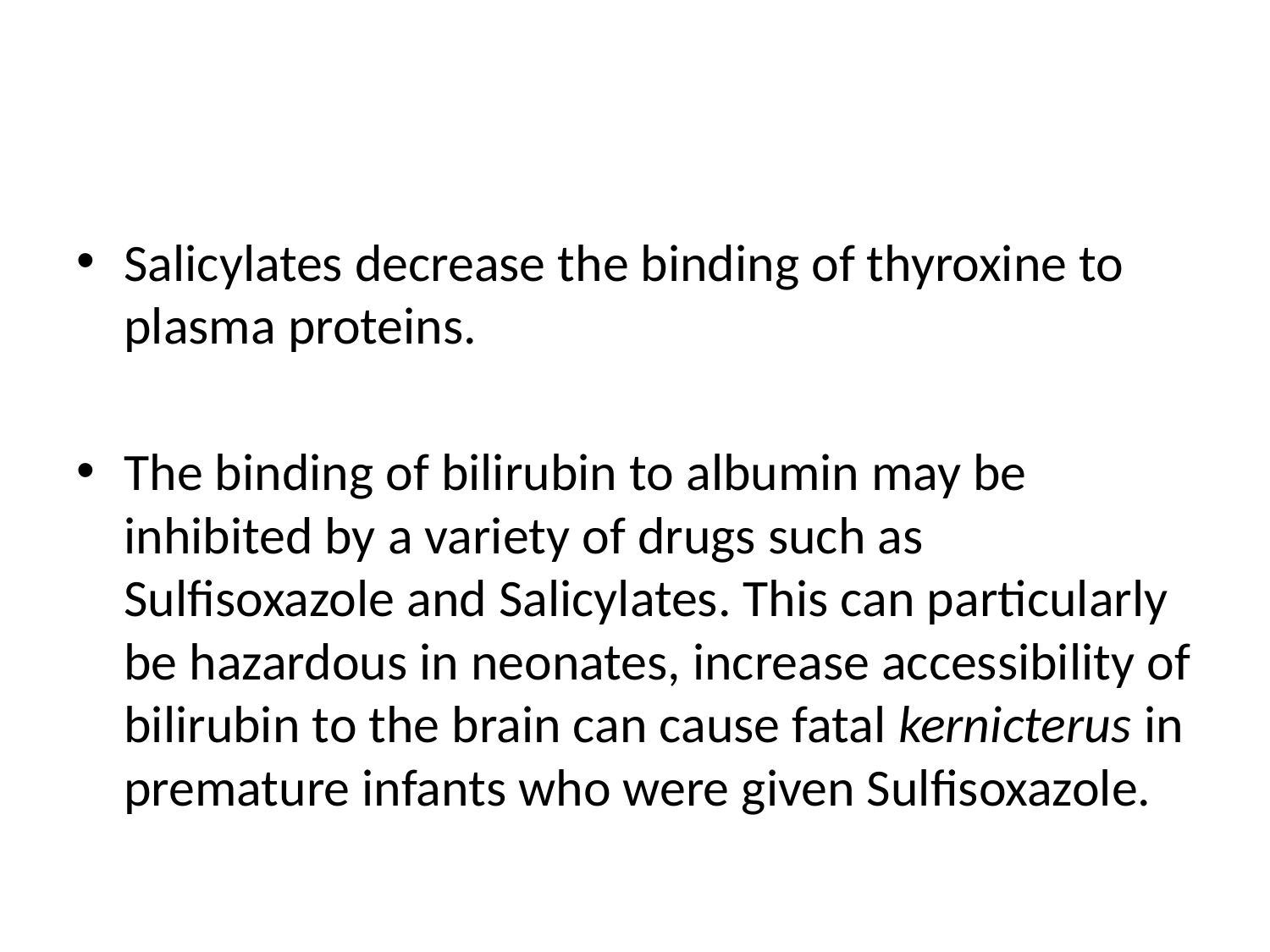

Salicylates decrease the binding of thyroxine to plasma proteins.

The binding of bilirubin to albumin may be inhibited by a variety of drugs such as Sulfisoxazole and Salicylates. This can particularly be hazardous in neonates, increase accessibility of bilirubin to the brain can cause fatal kernicterus in premature infants who were given Sulfisoxazole.